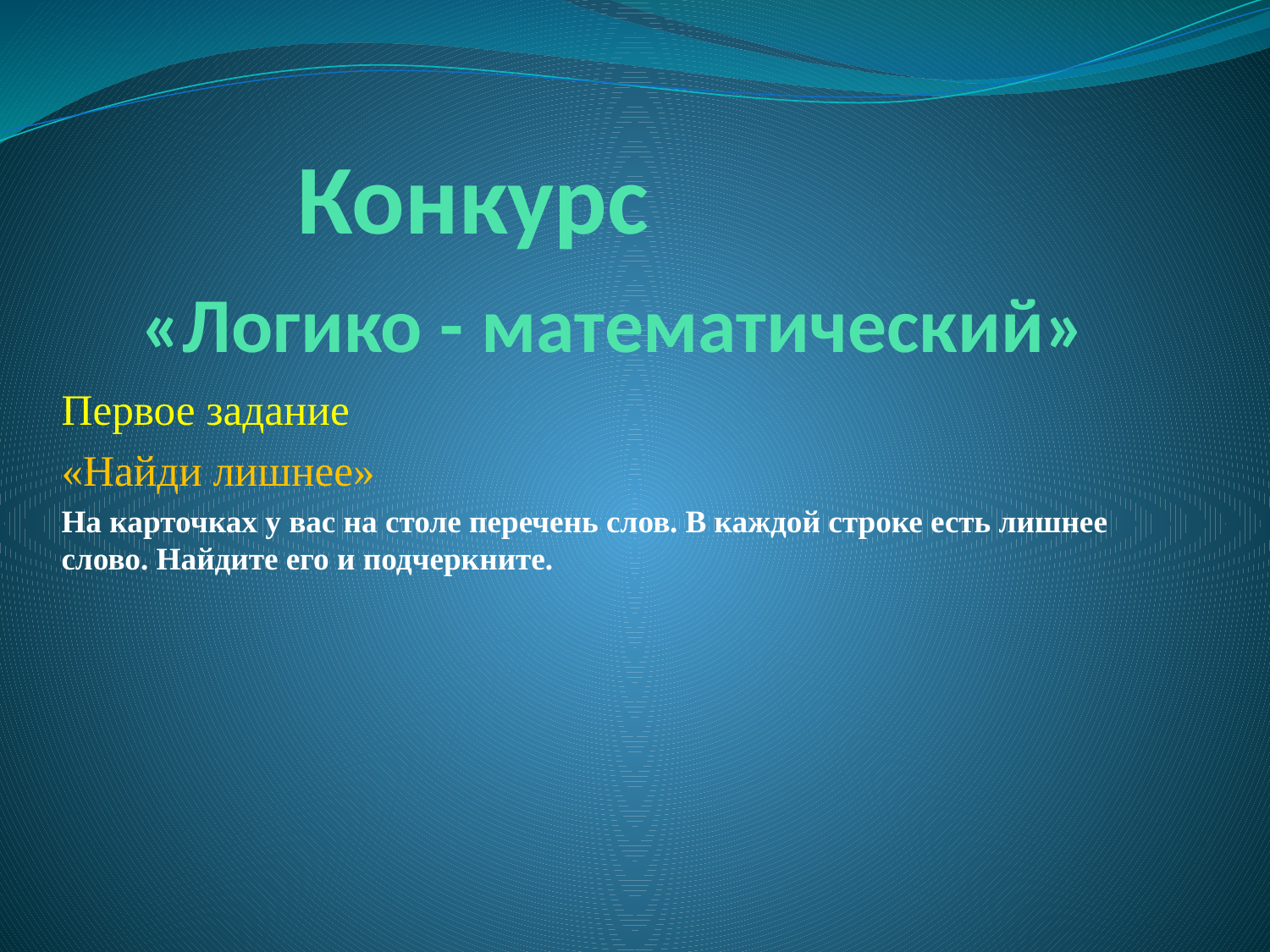

# Конкурс «Логико - математический»
Первое задание
«Найди лишнее»
На карточках у вас на столе перечень слов. В каждой строке есть лишнее слово. Найдите его и подчеркните.